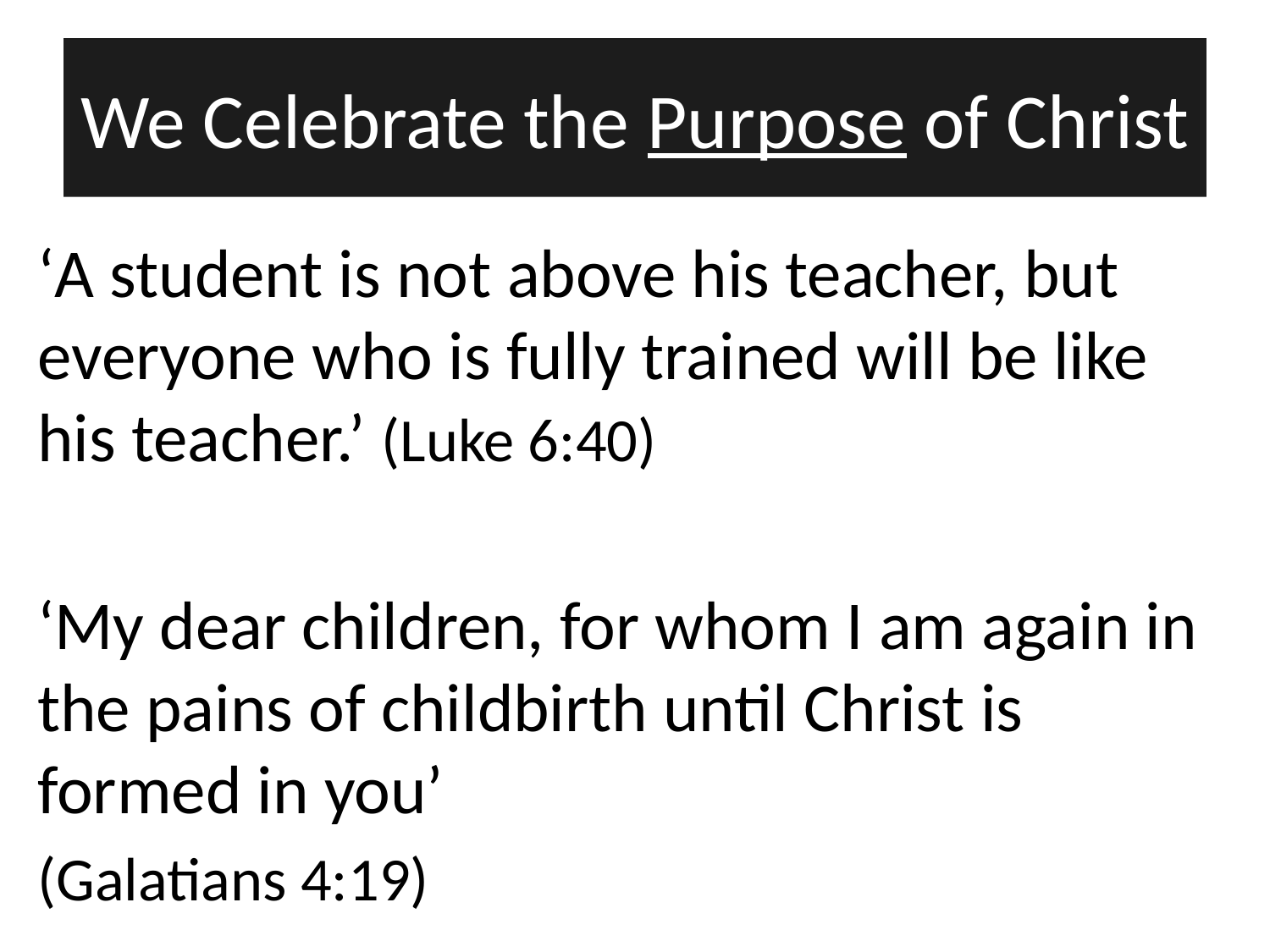

# We Celebrate the Purpose of Christ
‘A student is not above his teacher, but everyone who is fully trained will be like his teacher.’ (Luke 6:40)

‘My dear children, for whom I am again in the pains of childbirth until Christ is formed in you’
(Galatians 4:19)